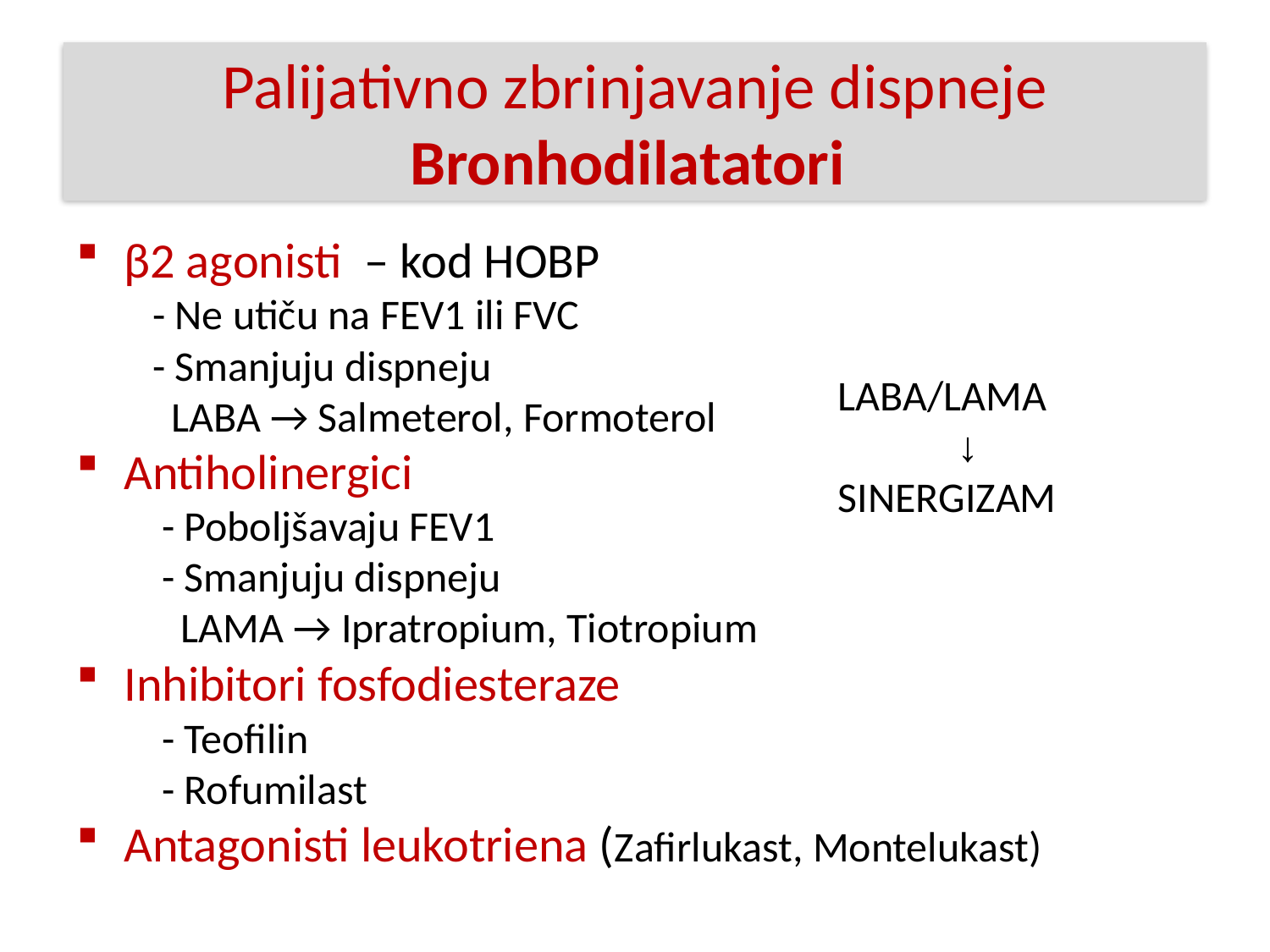

#
Palijativno zbrinjavanje dispneje
Bronhodilatatori
β2 agonisti  – kod HOBP
        - Ne utiču na FEV1 ili FVC
        - Smanjuju dispneju
          LABA → Salmeterol, Formoterol
Antiholinergici
         - Poboljšavaju FEV1
         - Smanjuju dispneju
           LAMA → Ipratropium, Tiotropium
Inhibitori fosfodiesteraze
         - Teofilin
         - Rofumilast
Antagonisti leukotriena (Zafirlukast, Montelukast)

LABA/LAMA
 ↓
SINERGIZAM